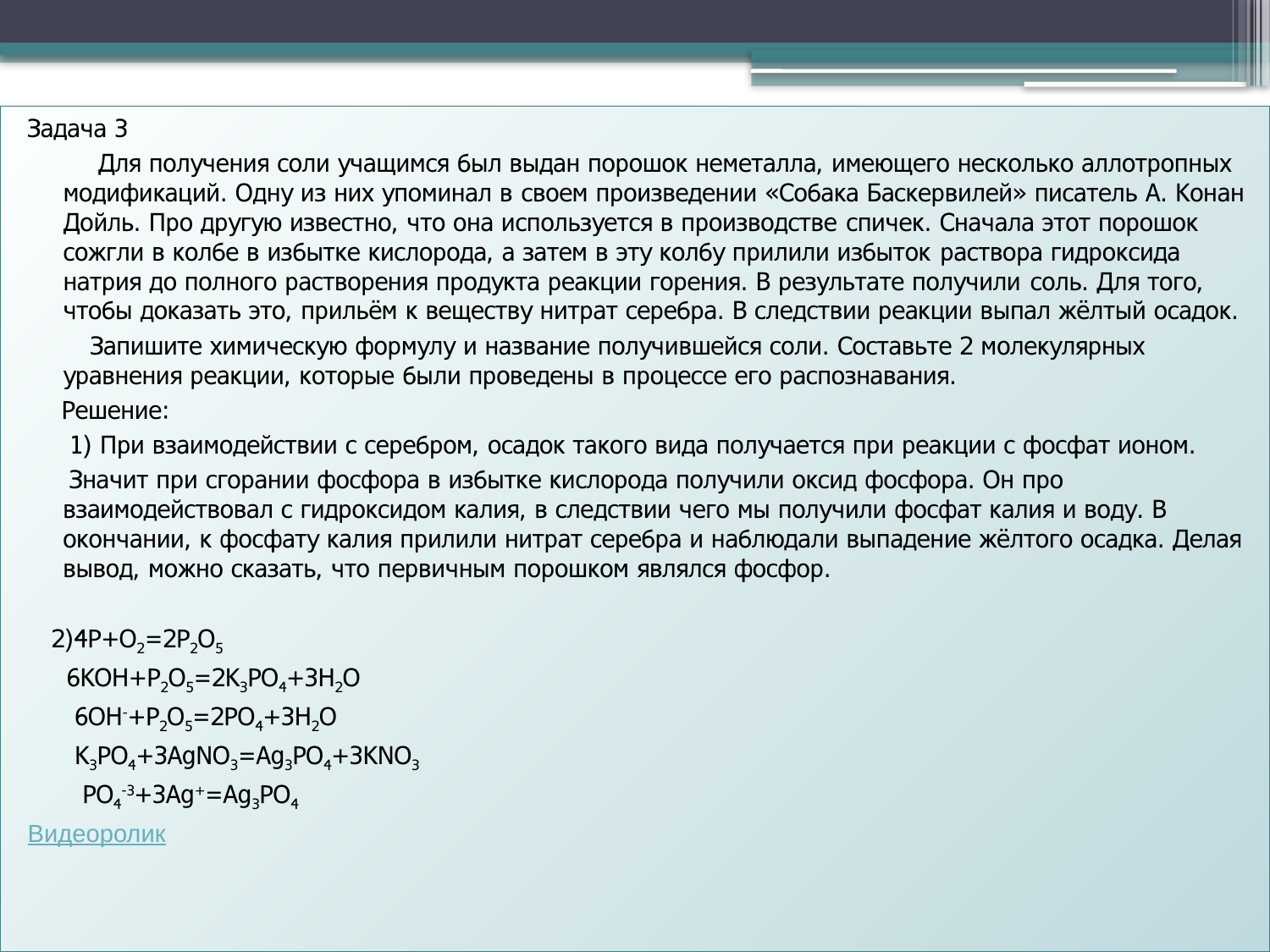

Задача 3
         Для получения соли учащимся был выдан порошок неметалла, имеющего несколько аллотропных модификаций. Одну из них упоминал в своем произведении «Собака Баскервилей» писатель А. Конан Дойль. Про другую известно, что она используется в производстве спичек. Сначала этот порошок сожгли в колбе в избытке кислорода, а затем в эту колбу прилили избыток раствора гидроксида натрия до полного растворения продукта реакции горения. В результате получили соль. Для того, чтобы доказать это, прильём к веществу нитрат серебра. В следствии реакции выпал жёлтый осадок.
        Запишите химическую формулу и название получившейся соли. Составьте 2 молекулярных уравнения реакции, которые были проведены в процессе его распознавания.
Решение:
 1) При взаимодействии с серебром, осадок такого вида получается при реакции с фосфат ионом.
 Значит при сгорании фосфора в избытке кислорода получили оксид фосфора. Он про взаимодействовал с гидроксидом калия, в следствии чего мы получили фосфат калия и воду. В окончании, к фосфату калия прилили нитрат серебра и наблюдали выпадение жёлтого осадка. Делая вывод, можно сказать, что первичным порошком являлся фосфор.

   2)4P+O2=2P2O5
        6KOH+P2O5=2K3PO4+3H2O
      6OH-+P2O5=2PO4+3H2O
      K3PO4+3AgNO3=Ag3PO4+3KNO3
       PO4-3+3Ag+=Ag3PO4
Видеоролик